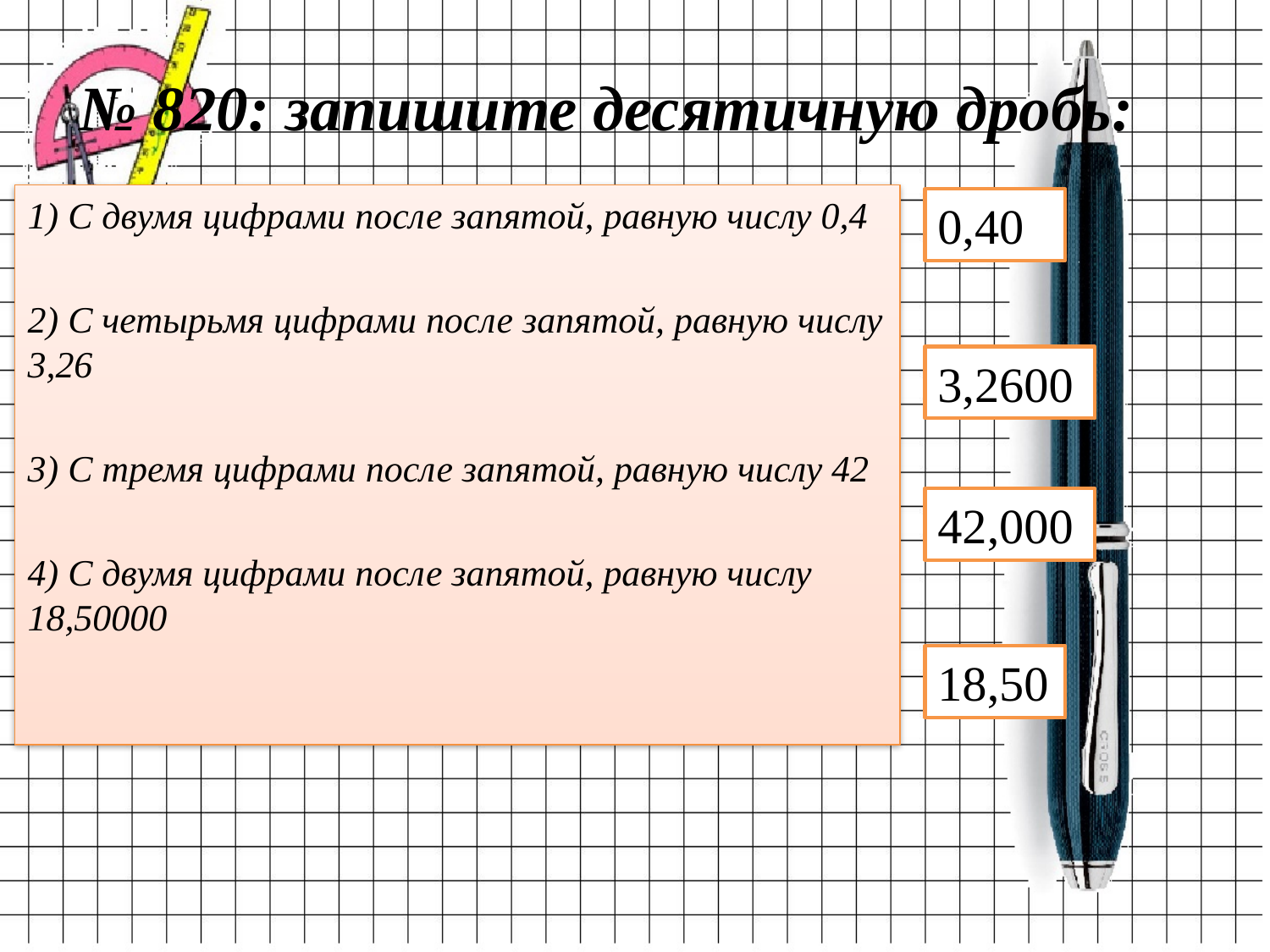

# № 820: запишите десятичную дробь:
1) С двумя цифрами после запятой, равную числу 0,4

2) С четырьмя цифрами после запятой, равную числу 3,26

3) С тремя цифрами после запятой, равную числу 42

4) С двумя цифрами после запятой, равную числу 18,50000

0,40
3,2600
42,000
18,50